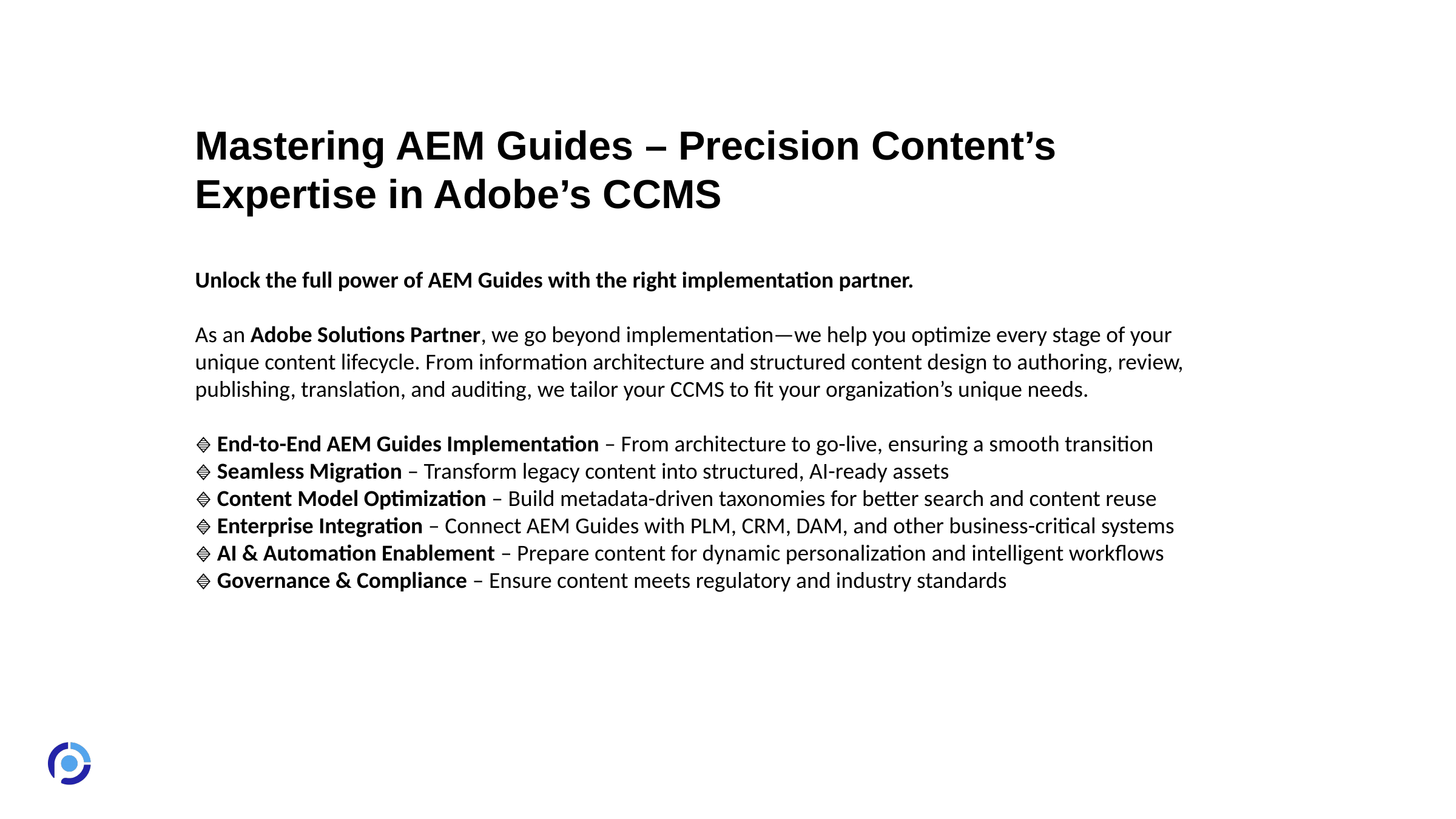

Mastering AEM Guides – Precision Content’s Expertise in Adobe’s CCMS

Unlock the full power of AEM Guides with the right implementation partner.

As an Adobe Solutions Partner, we go beyond implementation—we help you optimize every stage of your unique content lifecycle. From information architecture and structured content design to authoring, review, publishing, translation, and auditing, we tailor your CCMS to fit your organization’s unique needs.

🔹 End-to-End AEM Guides Implementation – From architecture to go-live, ensuring a smooth transition
🔹 Seamless Migration – Transform legacy content into structured, AI-ready assets
🔹 Content Model Optimization – Build metadata-driven taxonomies for better search and content reuse
🔹 Enterprise Integration – Connect AEM Guides with PLM, CRM, DAM, and other business-critical systems
🔹 AI & Automation Enablement – Prepare content for dynamic personalization and intelligent workflows
🔹 Governance & Compliance – Ensure content meets regulatory and industry standards